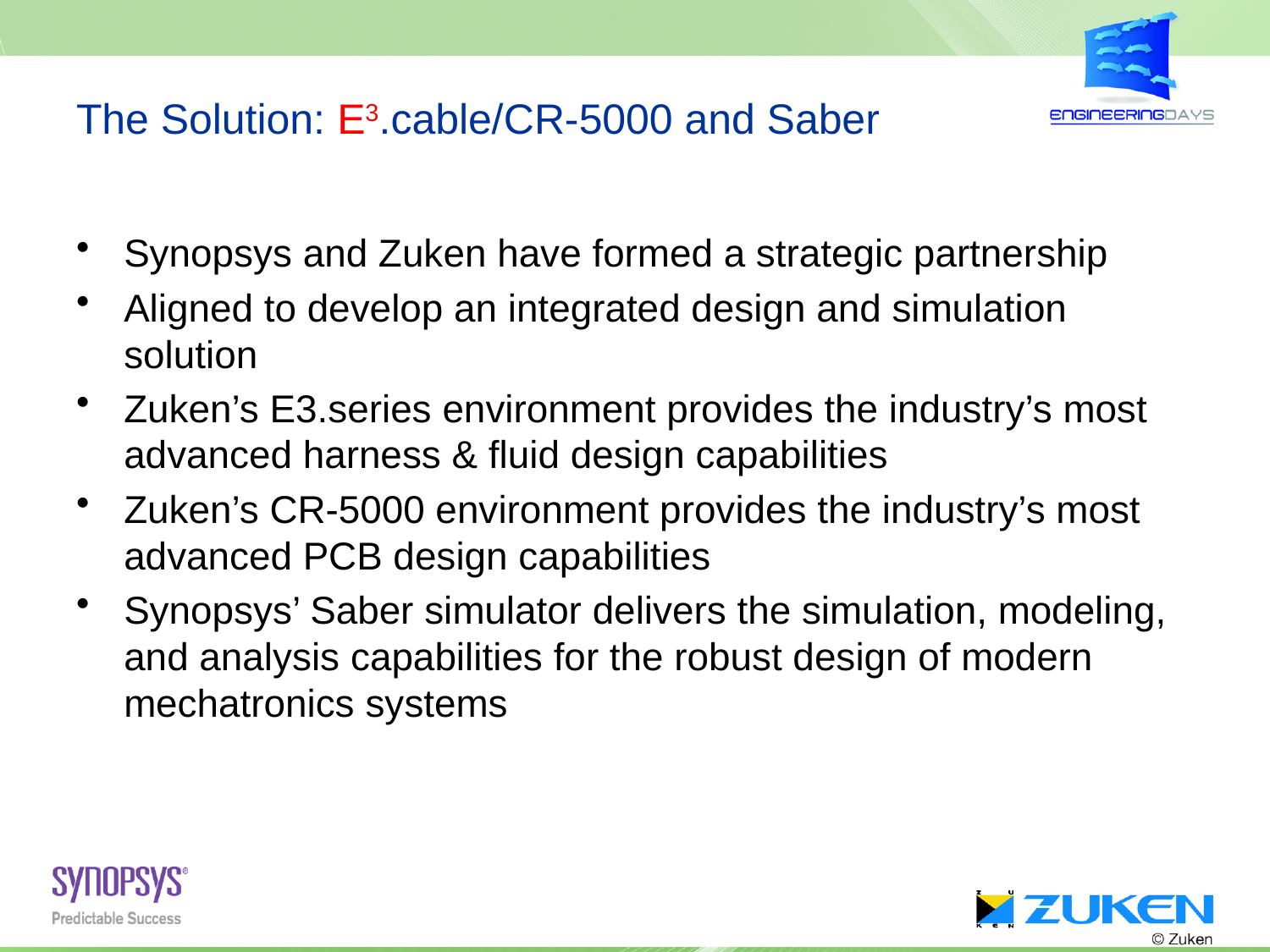

# The Solution: E3.cable/CR-5000 and Saber
Synopsys and Zuken have formed a strategic partnership
Aligned to develop an integrated design and simulation solution
Zuken’s E3.series environment provides the industry’s most advanced harness & fluid design capabilities
Zuken’s CR-5000 environment provides the industry’s most advanced PCB design capabilities
Synopsys’ Saber simulator delivers the simulation, modeling, and analysis capabilities for the robust design of modern mechatronics systems